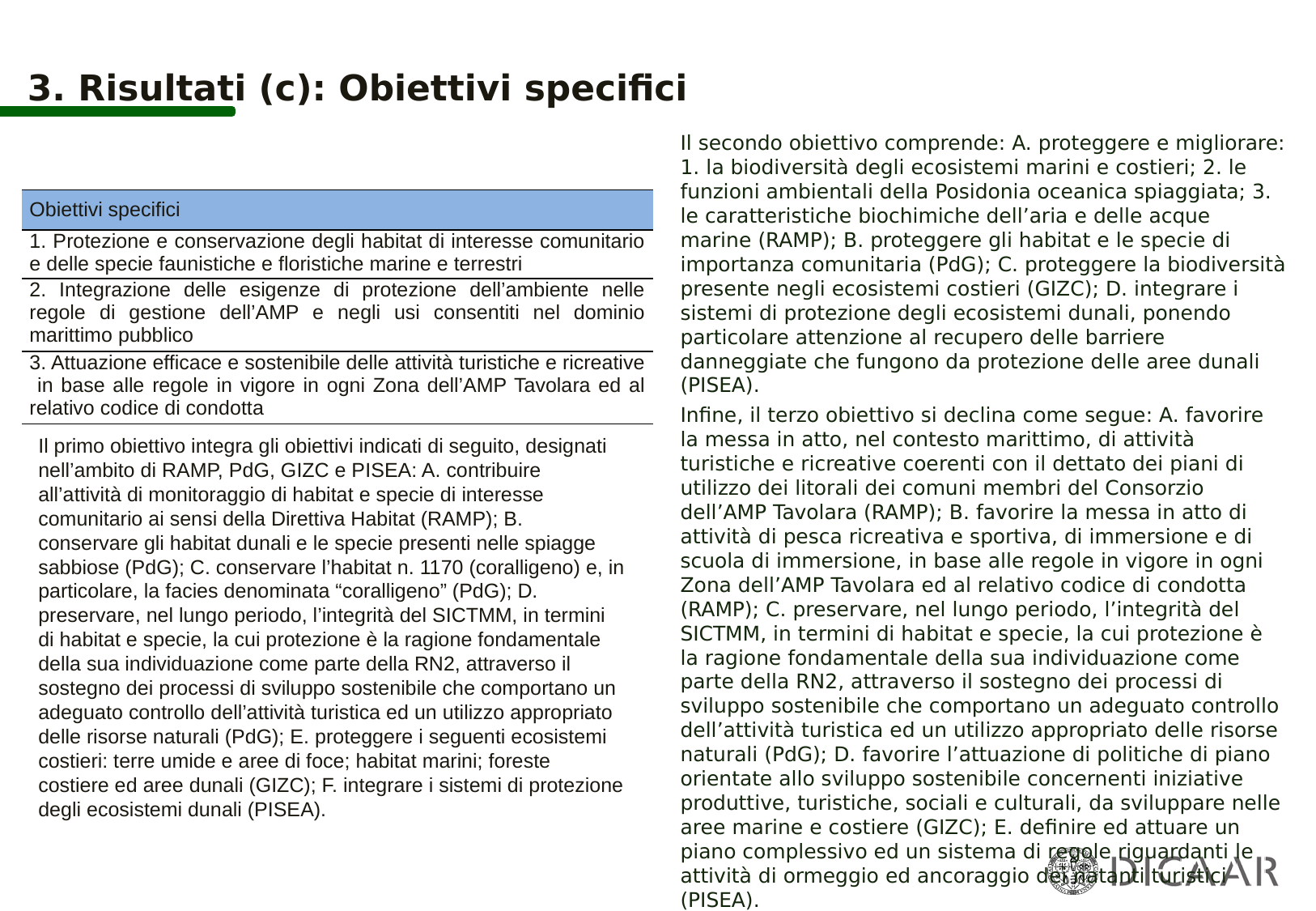

# 3. Risultati (c): Obiettivi specifici

Il secondo obiettivo comprende: A. proteggere e migliorare: 1. la biodiversità degli ecosistemi marini e costieri; 2. le funzioni ambientali della Posidonia oceanica spiaggiata; 3. le caratteristiche biochimiche dell’aria e delle acque marine (RAMP); B. proteggere gli habitat e le specie di importanza comunitaria (PdG); C. proteggere la biodiversità presente negli ecosistemi costieri (GIZC); D. integrare i sistemi di protezione degli ecosistemi dunali, ponendo particolare attenzione al recupero delle barriere danneggiate che fungono da protezione delle aree dunali (PISEA).
Infine, il terzo obiettivo si declina come segue: A. favorire la messa in atto, nel contesto marittimo, di attività turistiche e ricreative coerenti con il dettato dei piani di utilizzo dei litorali dei comuni membri del Consorzio dell’AMP Tavolara (RAMP); B. favorire la messa in atto di attività di pesca ricreativa e sportiva, di immersione e di scuola di immersione, in base alle regole in vigore in ogni Zona dell’AMP Tavolara ed al relativo codice di condotta (RAMP); C. preservare, nel lungo periodo, l’integrità del SICTMM, in termini di habitat e specie, la cui protezione è la ragione fondamentale della sua individuazione come parte della RN2, attraverso il sostegno dei processi di sviluppo sostenibile che comportano un adeguato controllo dell’attività turistica ed un utilizzo appropriato delle risorse naturali (PdG); D. favorire l’attuazione di politiche di piano orientate allo sviluppo sostenibile concernenti iniziative produttive, turistiche, sociali e culturali, da sviluppare nelle aree marine e costiere (GIZC); E. definire ed attuare un piano complessivo ed un sistema di regole riguardanti le attività di ormeggio ed ancoraggio dei natanti turistici (PISEA).
| Obiettivi specifici |
| --- |
| 1. Protezione e conservazione degli habitat di interesse comunitario e delle specie faunistiche e floristiche marine e terrestri |
| 2. Integrazione delle esigenze di protezione dell’ambiente nelle regole di gestione dell’AMP e negli usi consentiti nel dominio marittimo pubblico |
| 3. Attuazione efficace e sostenibile delle attività turistiche e ricreative in base alle regole in vigore in ogni Zona dell’AMP Tavolara ed al relativo codice di condotta |
Il primo obiettivo integra gli obiettivi indicati di seguito, designati nell’ambito di RAMP, PdG, GIZC e PISEA: A. contribuire all’attività di monitoraggio di habitat e specie di interesse comunitario ai sensi della Direttiva Habitat (RAMP); B. conservare gli habitat dunali e le specie presenti nelle spiagge sabbiose (PdG); C. conservare l’habitat n. 1170 (coralligeno) e, in particolare, la facies denominata “coralligeno” (PdG); D. preservare, nel lungo periodo, l’integrità del SICTMM, in termini di habitat e specie, la cui protezione è la ragione fondamentale della sua individuazione come parte della RN2, attraverso il sostegno dei processi di sviluppo sostenibile che comportano un adeguato controllo dell’attività turistica ed un utilizzo appropriato delle risorse naturali (PdG); E. proteggere i seguenti ecosistemi costieri: terre umide e aree di foce; habitat marini; foreste costiere ed aree dunali (GIZC); F. integrare i sistemi di protezione degli ecosistemi dunali (PISEA).